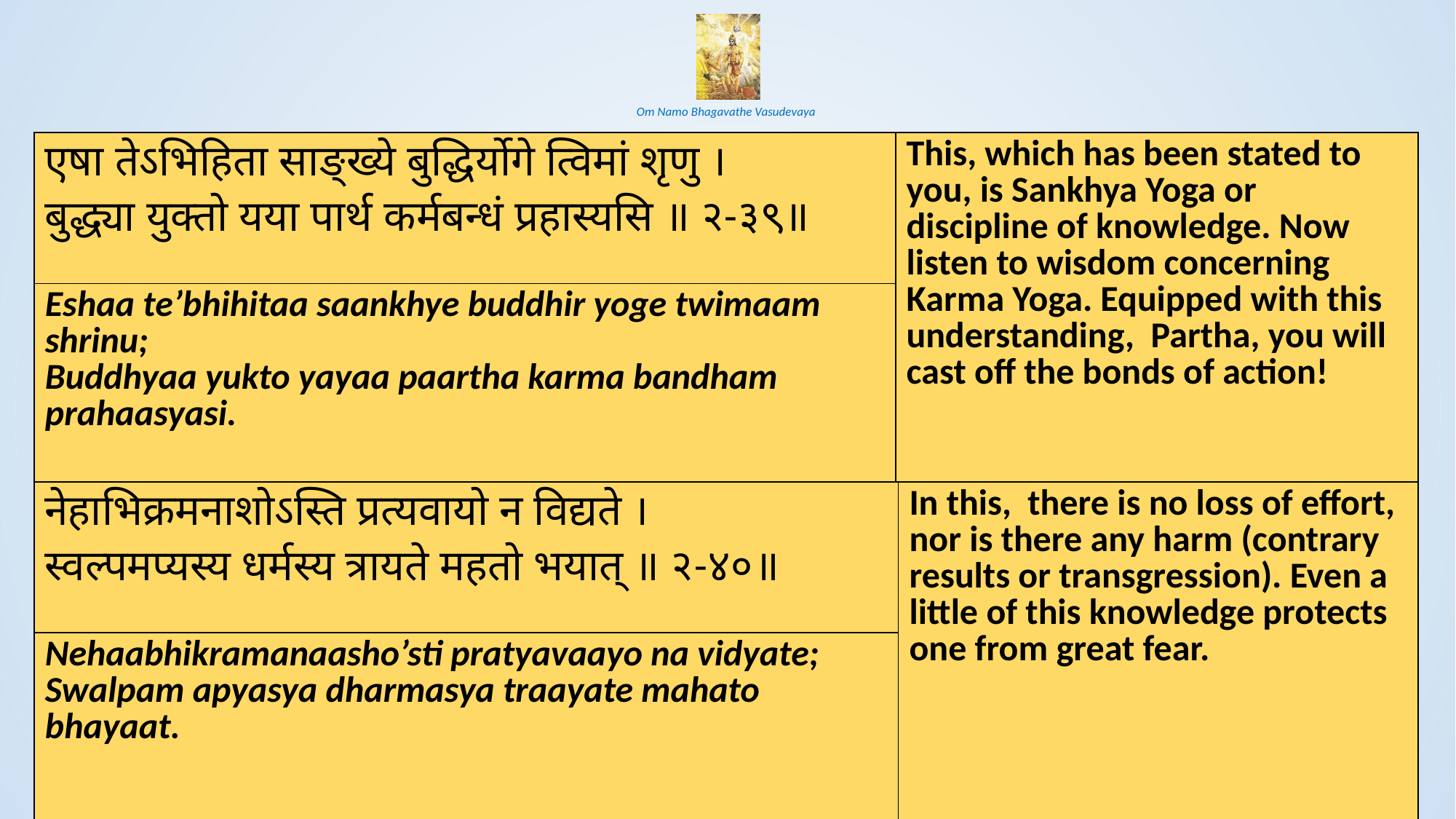

# Om Namo Bhagavathe Vasudevaya
| एषा तेऽभिहिता साङ्ख्ये बुद्धिर्योगे त्विमां श‍ृणु । बुद्ध्या युक्तो यया पार्थ कर्मबन्धं प्रहास्यसि ॥ २-३९॥ | This, which has been stated to you, is Sankhya Yoga or discipline of knowledge. Now listen to wisdom concerning Karma Yoga. Equipped with this understanding, Partha, you will cast off the bonds of action! |
| --- | --- |
| Eshaa te’bhihitaa saankhye buddhir yoge twimaam shrinu; Buddhyaa yukto yayaa paartha karma bandham prahaasyasi. |  |
| नेहाभिक्रमनाशोऽस्ति प्रत्यवायो न विद्यते । स्वल्पमप्यस्य धर्मस्य त्रायते महतो भयात् ॥ २-४०॥ | In this, there is no loss of effort, nor is there any harm (contrary results or transgression). Even a little of this knowledge protects one from great fear. |
| --- | --- |
| Nehaabhikramanaasho’sti pratyavaayo na vidyate; Swalpam apyasya dharmasya traayate mahato bhayaat. |  |